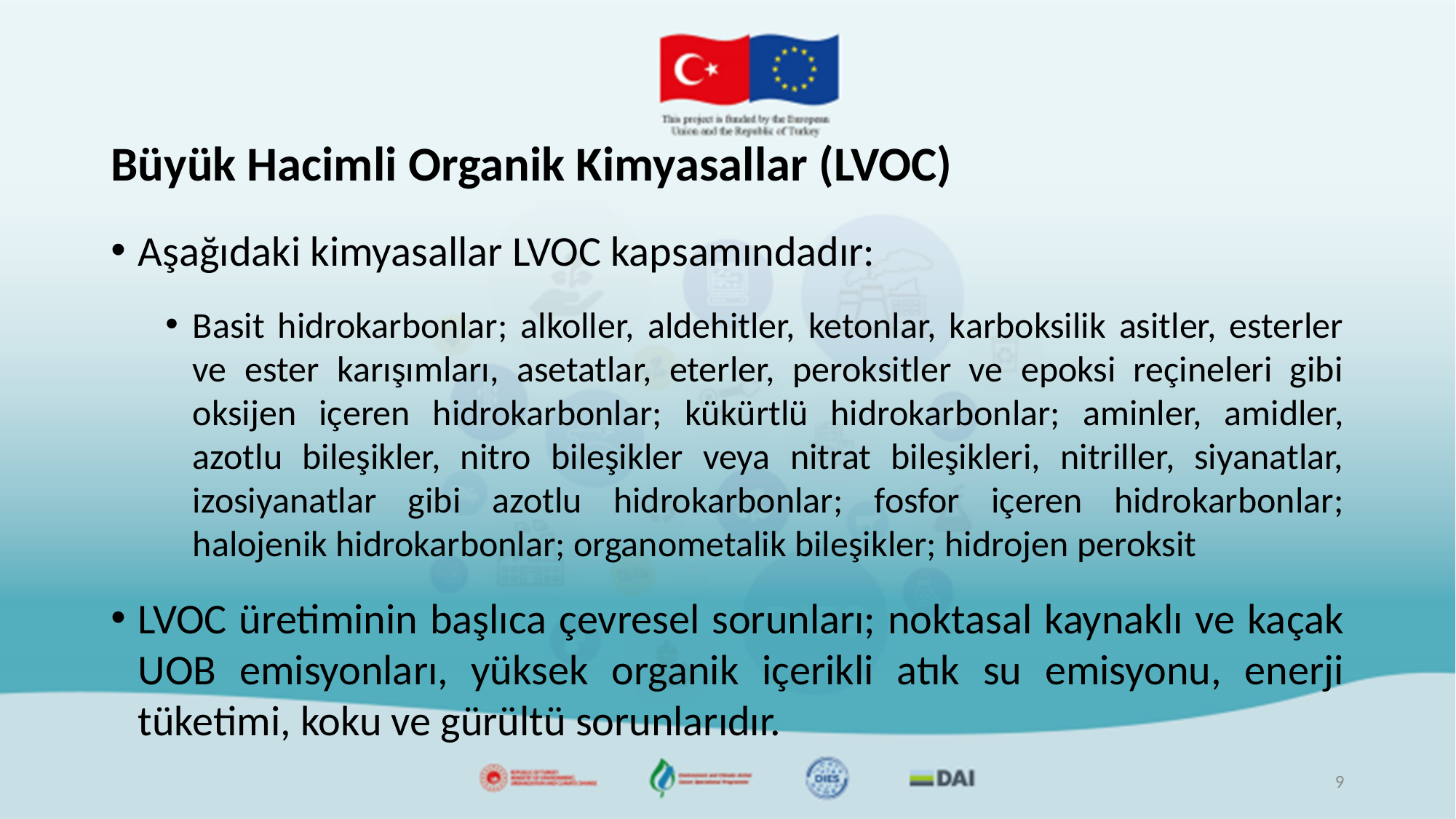

# Büyük Hacimli Organik Kimyasallar (LVOC)
Aşağıdaki kimyasallar LVOC kapsamındadır:
Basit hidrokarbonlar; alkoller, aldehitler, ketonlar, karboksilik asitler, esterler ve ester karışımları, asetatlar, eterler, peroksitler ve epoksi reçineleri gibi oksijen içeren hidrokarbonlar; kükürtlü hidrokarbonlar; aminler, amidler, azotlu bileşikler, nitro bileşikler veya nitrat bileşikleri, nitriller, siyanatlar, izosiyanatlar gibi azotlu hidrokarbonlar; fosfor içeren hidrokarbonlar; halojenik hidrokarbonlar; organometalik bileşikler; hidrojen peroksit
LVOC üretiminin başlıca çevresel sorunları; noktasal kaynaklı ve kaçak UOB emisyonları, yüksek organik içerikli atık su emisyonu, enerji tüketimi, koku ve gürültü sorunlarıdır.

9